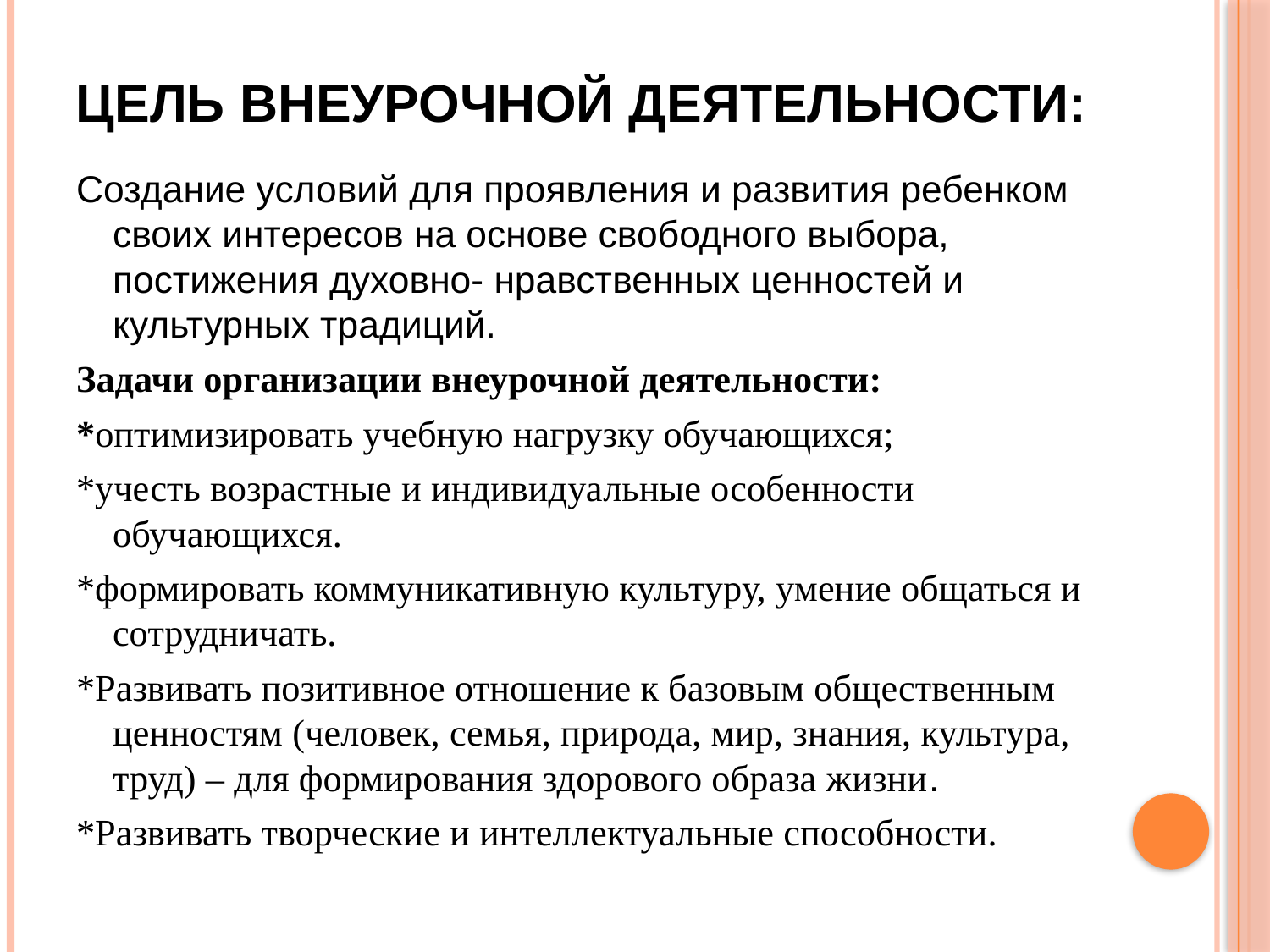

# Цель внеурочной деятельности:
Создание условий для проявления и развития ребенком своих интересов на основе свободного выбора, постижения духовно- нравственных ценностей и культурных традиций.
Задачи организации внеурочной деятельности:
*оптимизировать учебную нагрузку обучающихся;
*учесть возрастные и индивидуальные особенности обучающихся.
*формировать коммуникативную культуру, умение общаться и сотрудничать.
*Развивать позитивное отношение к базовым общественным ценностям (человек, семья, природа, мир, знания, культура, труд) – для формирования здорового образа жизни.
*Развивать творческие и интеллектуальные способности.